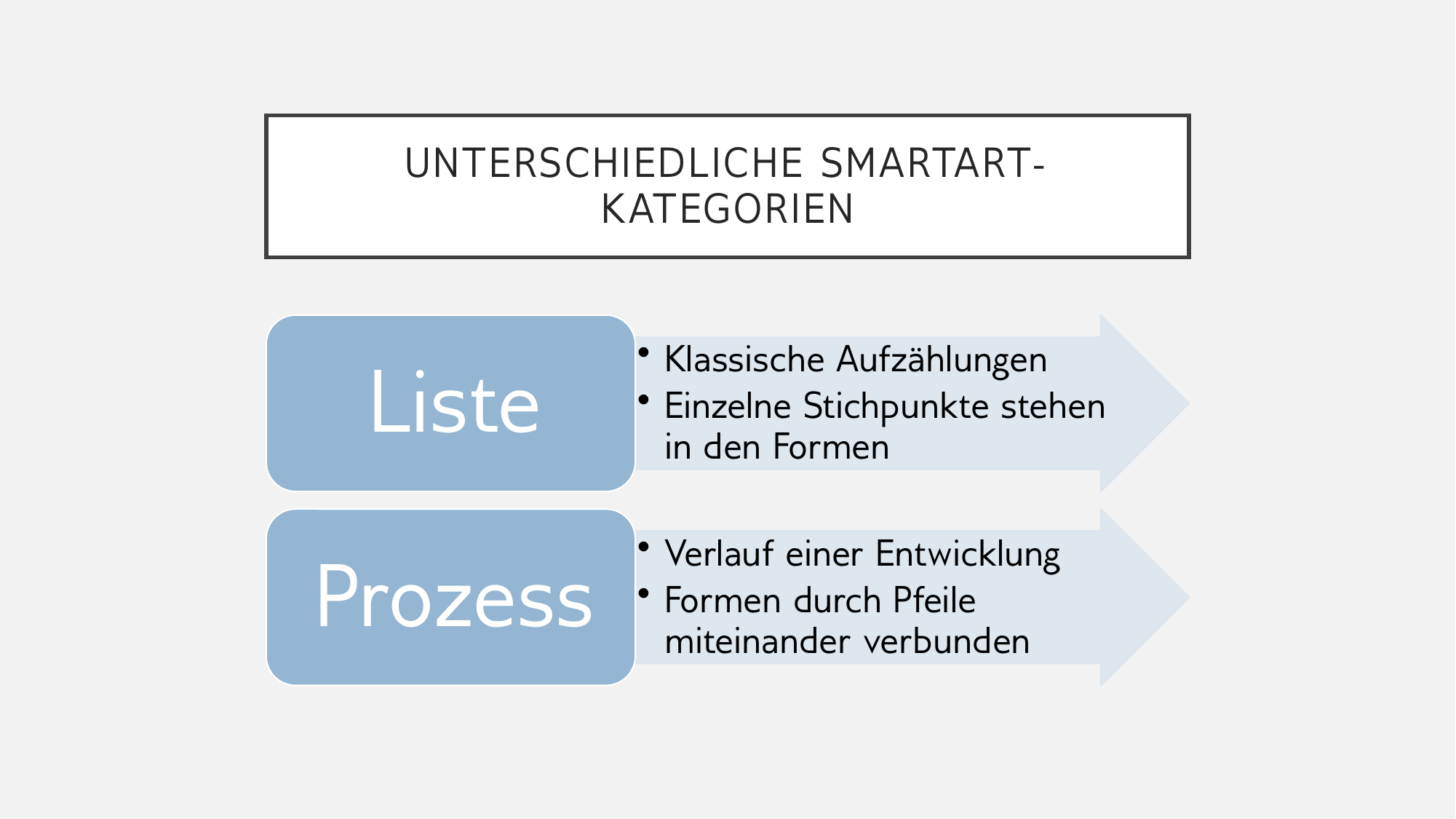

# Unterschiedliche SmartArt-Kategorien
Klassische Aufzählungen
Einzelne Stichpunkte stehen in den Formen
Liste
Verlauf einer Entwicklung
Formen durch Pfeile miteinander verbunden
Prozess